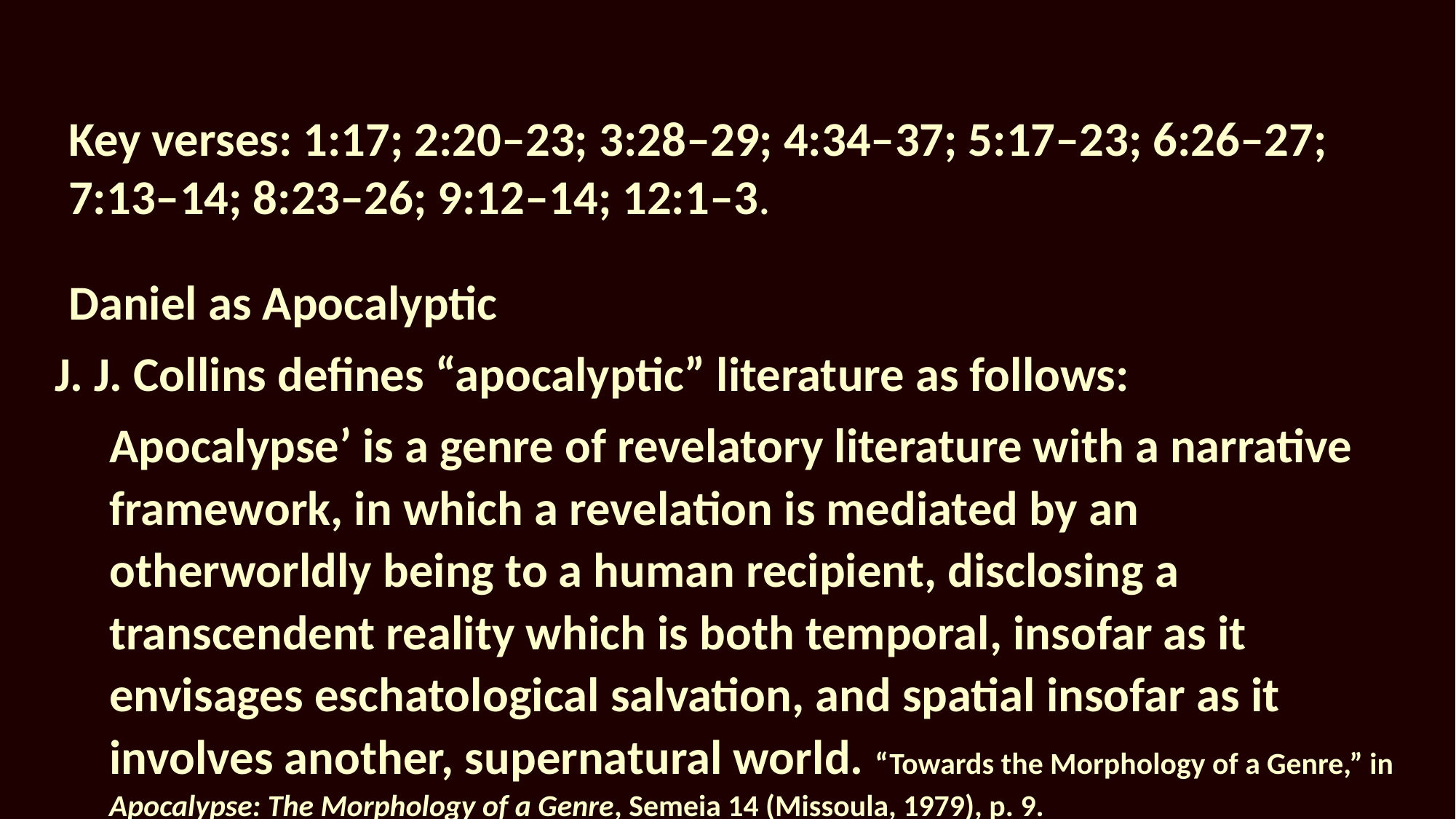

Key verses: 1:17; 2:20–23; 3:28–29; 4:34–37; 5:17–23; 6:26–27; 7:13–14; 8:23–26; 9:12–14; 12:1–3.

Daniel as Apocalyptic
J. J. Collins defines “apocalyptic” literature as follows:
Apocalypse’ is a genre of revelatory literature with a narrative framework, in which a revelation is mediated by an otherworldly being to a human recipient, disclosing a transcendent reality which is both temporal, insofar as it envisages eschatological salvation, and spatial insofar as it involves another, supernatural world. “Towards the Morphology of a Genre,” in Apocalypse: The Morphology of a Genre, Semeia 14 (Missoula, 1979), p. 9.